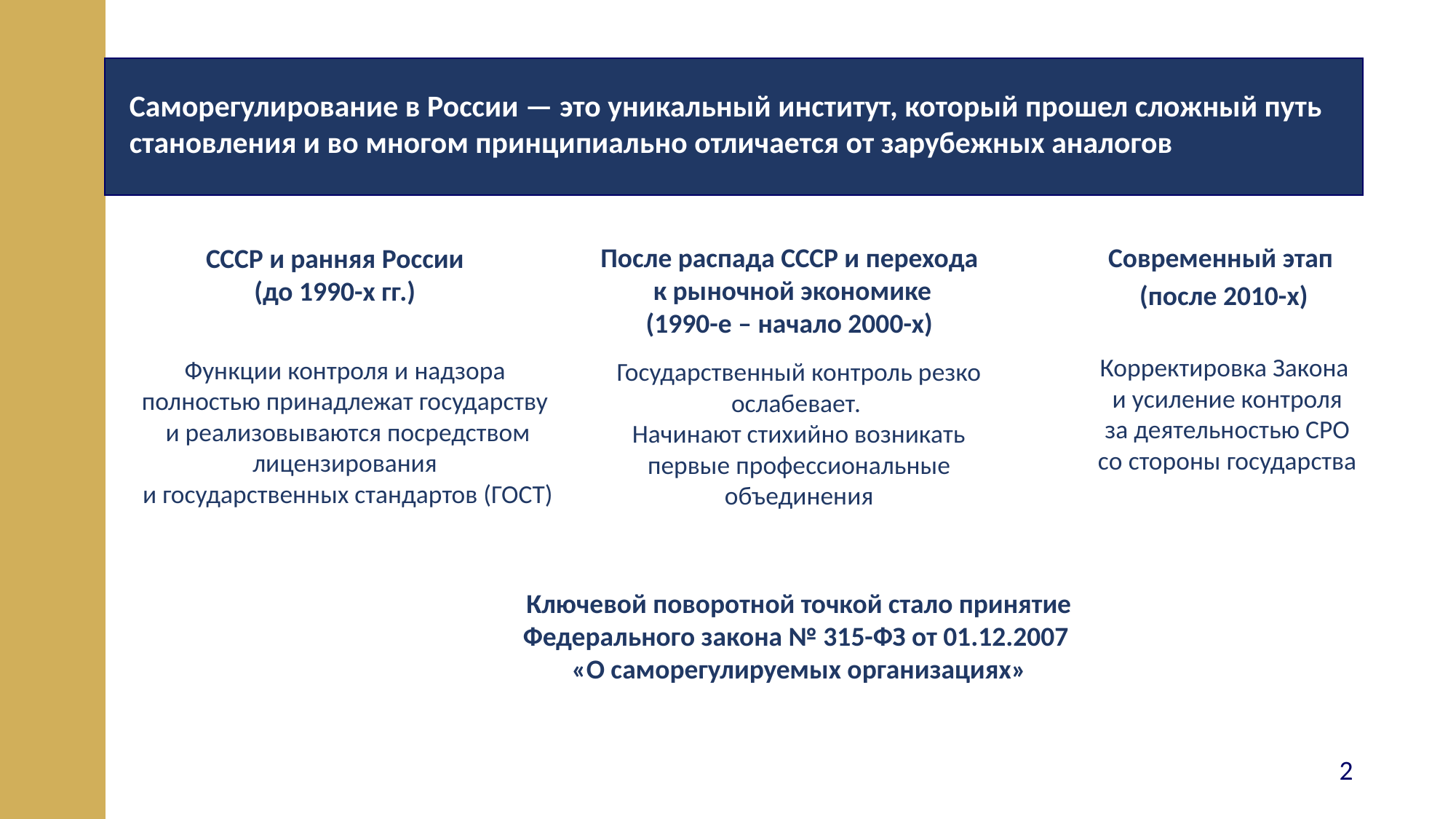

Саморегулирование в России — это уникальный институт, который прошел сложный путь становления и во многом принципиально отличается от зарубежных аналогов

Современный этап
 (после 2010-х)

После распада СССР и перехода
 к рыночной экономике
 (1990-е – начало 2000-х)
СССР и ранняя России
(до 1990-х гг.)
Корректировка Закона
 и усиление контроля
 за деятельностью СРО
 со стороны государства
Функции контроля и надзора полностью принадлежат государству
 и реализовываются посредством лицензирования
 и государственных стандартов (ГОСТ)
Государственный контроль резко ослабевает.
Начинают стихийно возникать первые профессиональные объединения
Ключевой поворотной точкой стало принятие Федерального закона № 315-ФЗ от 01.12.2007
«О саморегулируемых организациях»
2